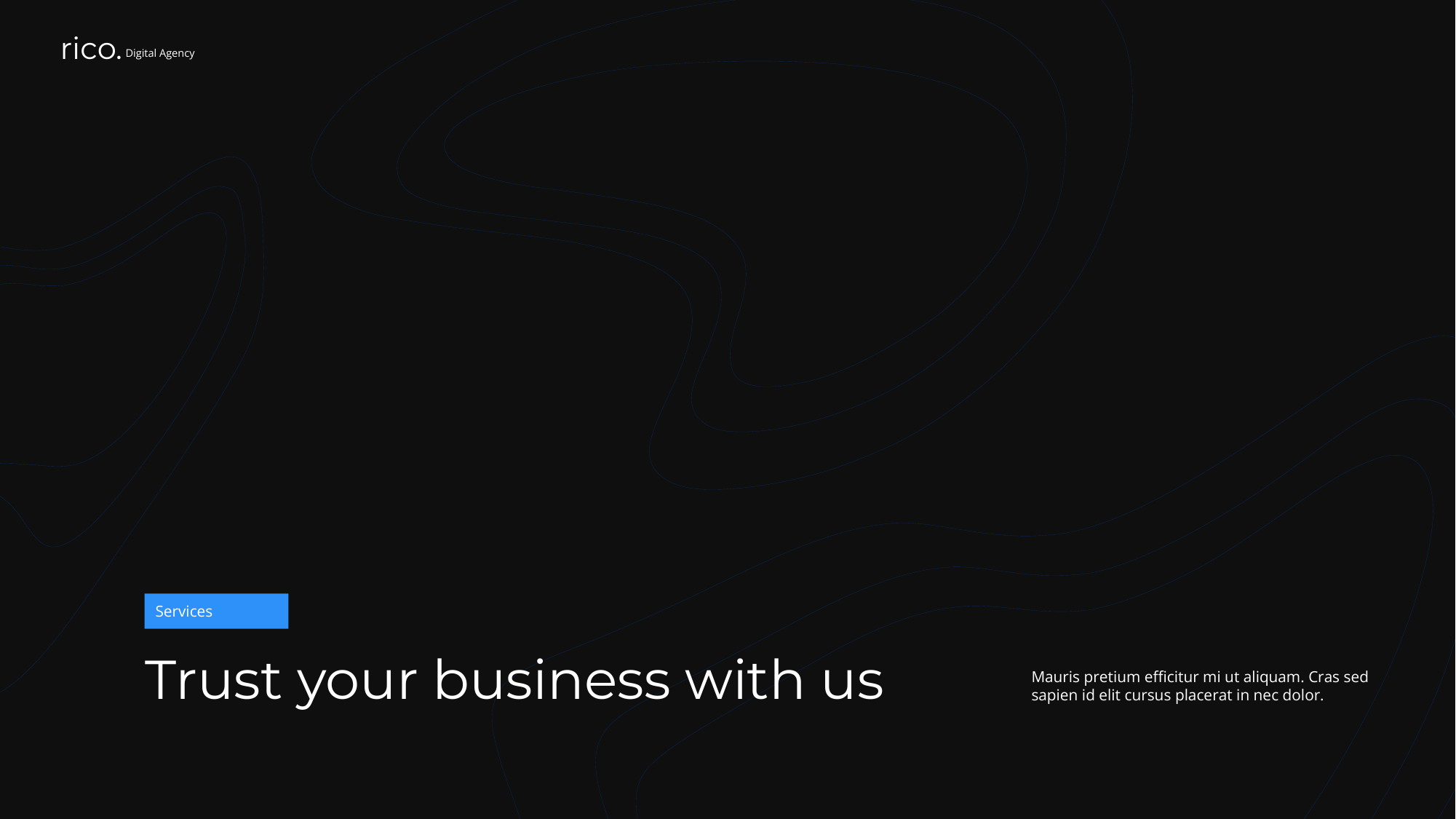

rico.
Digital Agency

Services
# Trust your business with us
Mauris pretium efficitur mi ut aliquam. Cras sed sapien id elit cursus placerat in nec dolor.